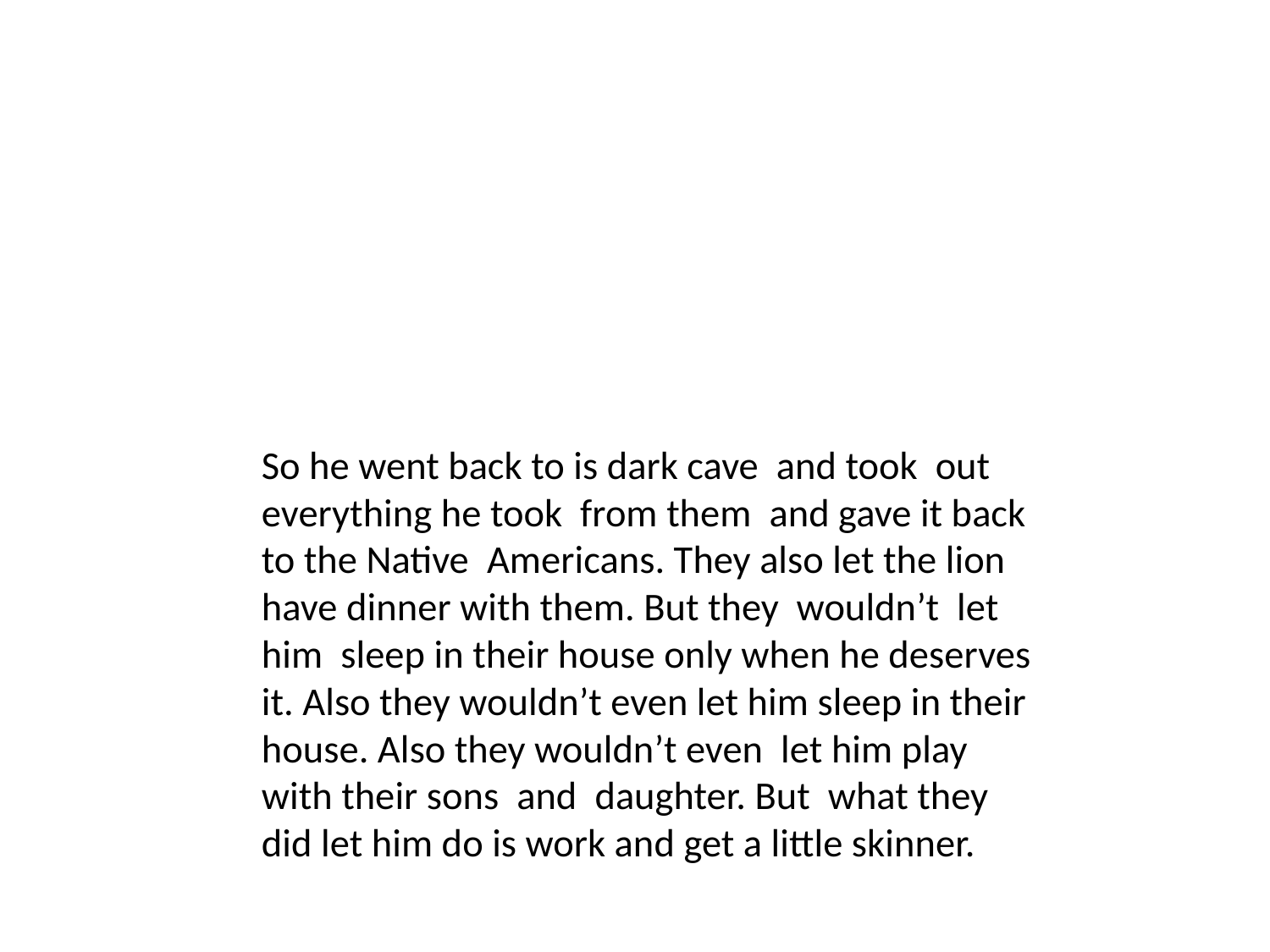

So he went back to is dark cave  and took  out everything he took  from them  and gave it back to the Native  Americans. They also let the lion  have dinner with them. But they  wouldn’t  let him  sleep in their house only when he deserves it. Also they wouldn’t even let him sleep in their house. Also they wouldn’t even  let him play with their sons  and  daughter. But  what they did let him do is work and get a little skinner.